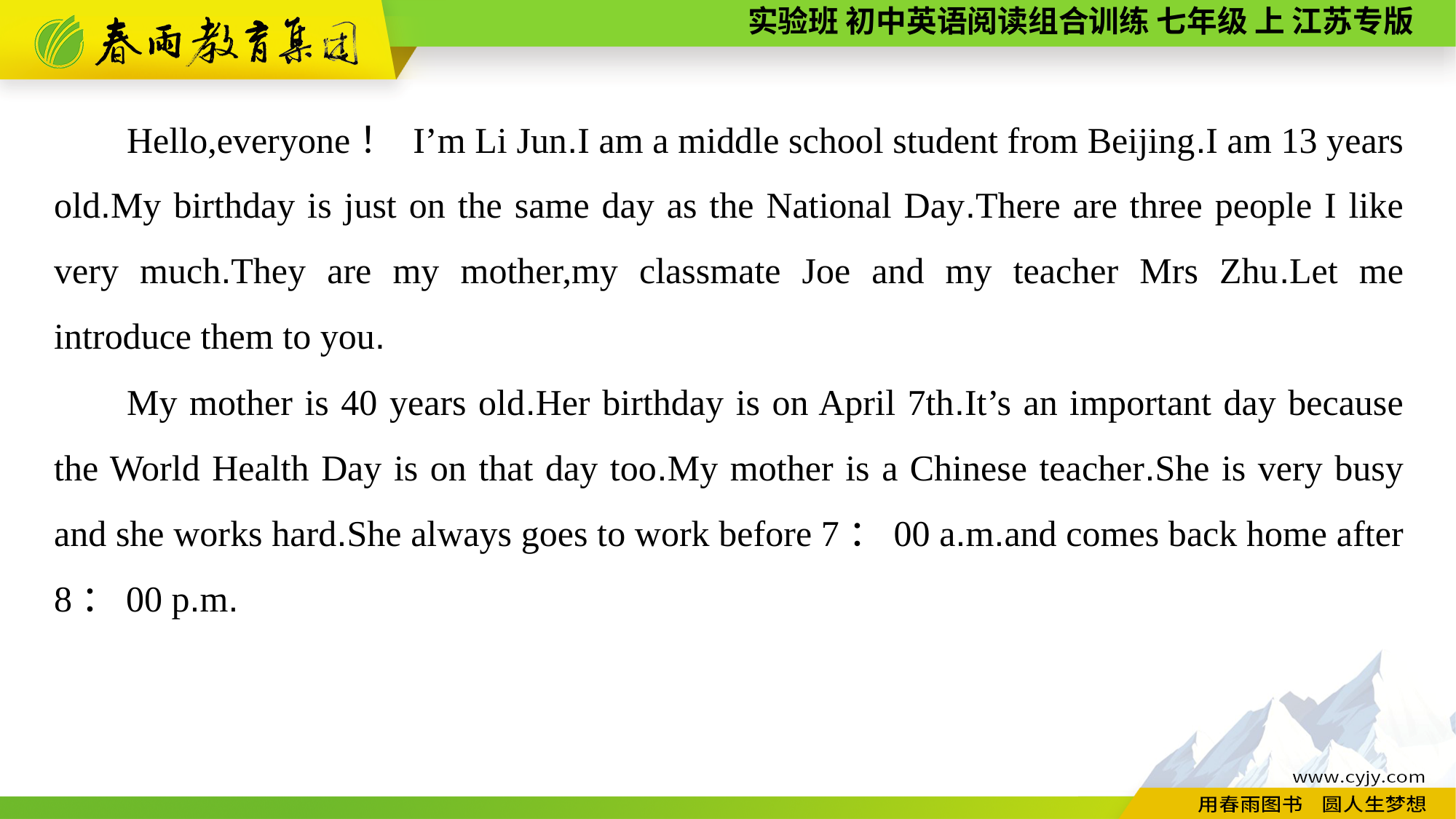

Hello,everyone！ I’m Li Jun.I am a middle school student from Beijing.I am 13 years old.My birthday is just on the same day as the National Day.There are three people I like very much.They are my mother,my classmate Joe and my teacher Mrs Zhu.Let me introduce them to you.
My mother is 40 years old.Her birthday is on April 7th.It’s an important day because the World Health Day is on that day too.My mother is a Chinese teacher.She is very busy and she works hard.She always goes to work before 7：00 a.m.and comes back home after 8：00 p.m.